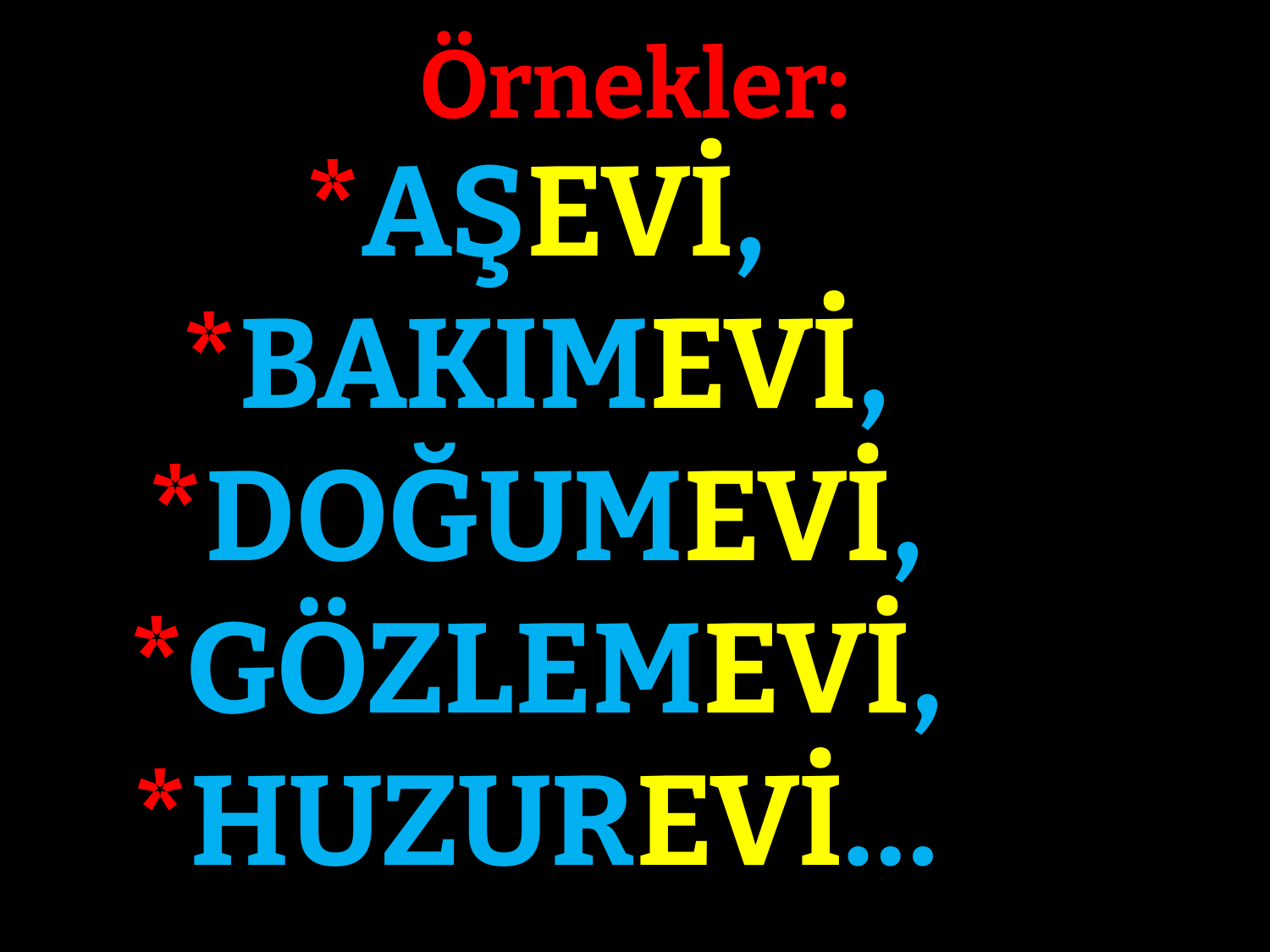

Örnekler:
*AŞEVİ,
*BAKIMEVİ,
*DOĞUMEVİ,
*GÖZLEMEVİ,
*HUZUREVİ…
#